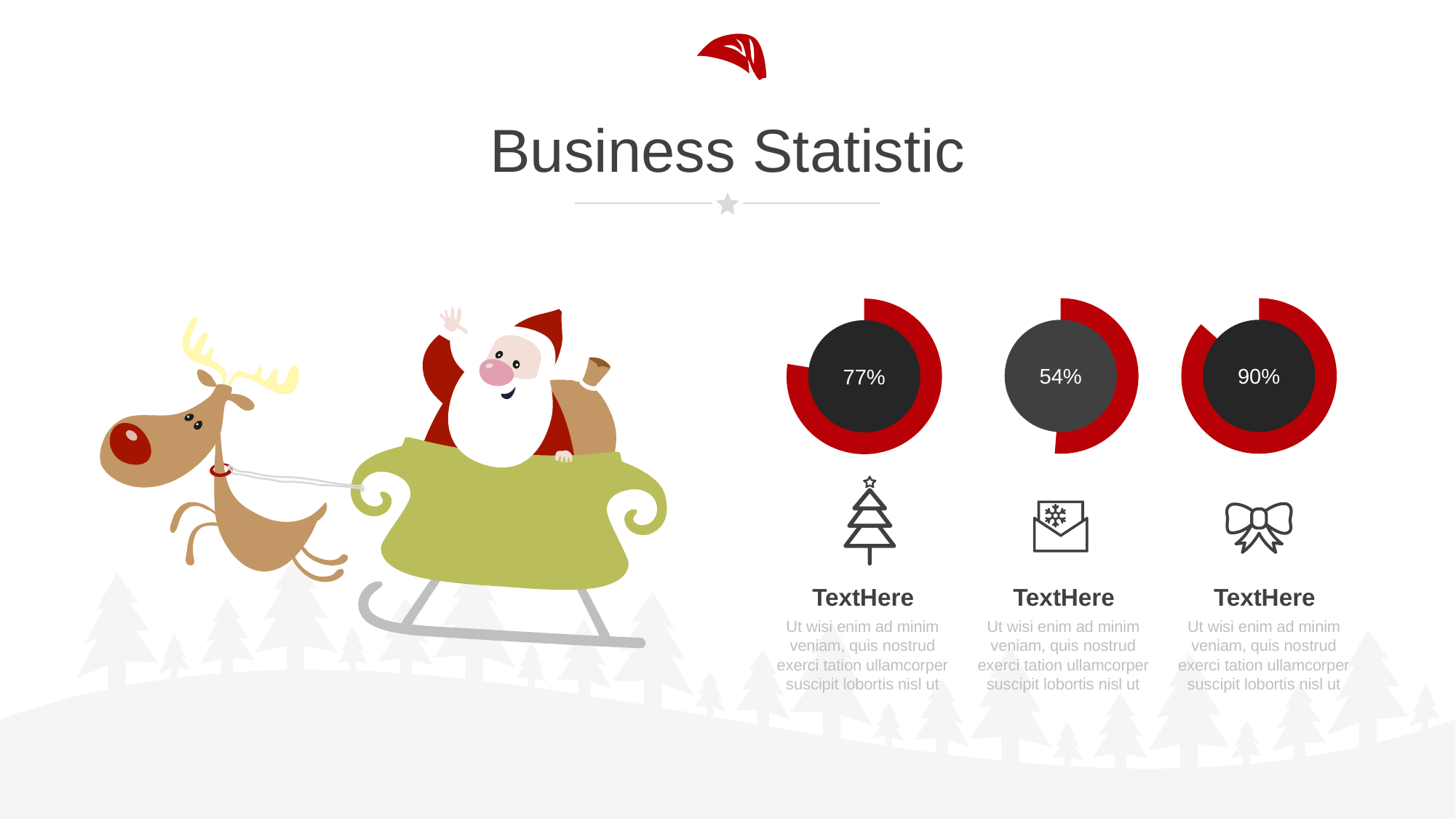

# Business Statistic

54%

90%

77%

TextHere
TextHere
TextHere
Ut wisi enim ad minim veniam, quis nostrud exerci tation ullamcorper suscipit lobortis nisl ut
Ut wisi enim ad minim veniam, quis nostrud exerci tation ullamcorper suscipit lobortis nisl ut
Ut wisi enim ad minim veniam, quis nostrud exerci tation ullamcorper suscipit lobortis nisl ut